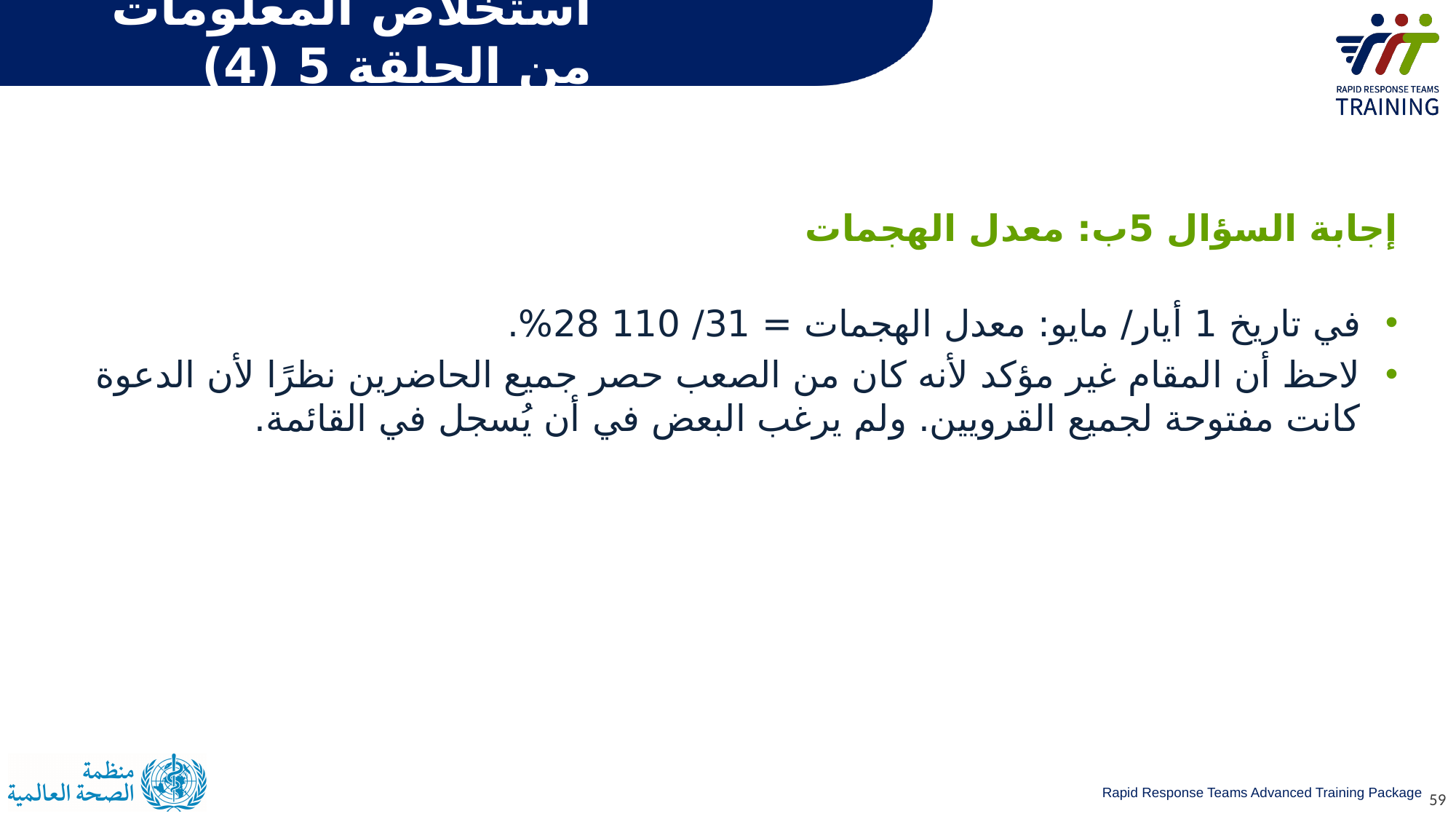

# استخلاص المعلومات من الحلقة 5 (4)
إجابة السؤال 5ب: معدل الهجمات

في تاريخ 1 أيار/ مايو: معدل الهجمات = 31/ 110 28%.
لاحظ أن المقام غير مؤكد لأنه كان من الصعب حصر جميع الحاضرين نظرًا لأن الدعوة كانت مفتوحة لجميع القرويين. ولم يرغب البعض في أن يُسجل في القائمة.